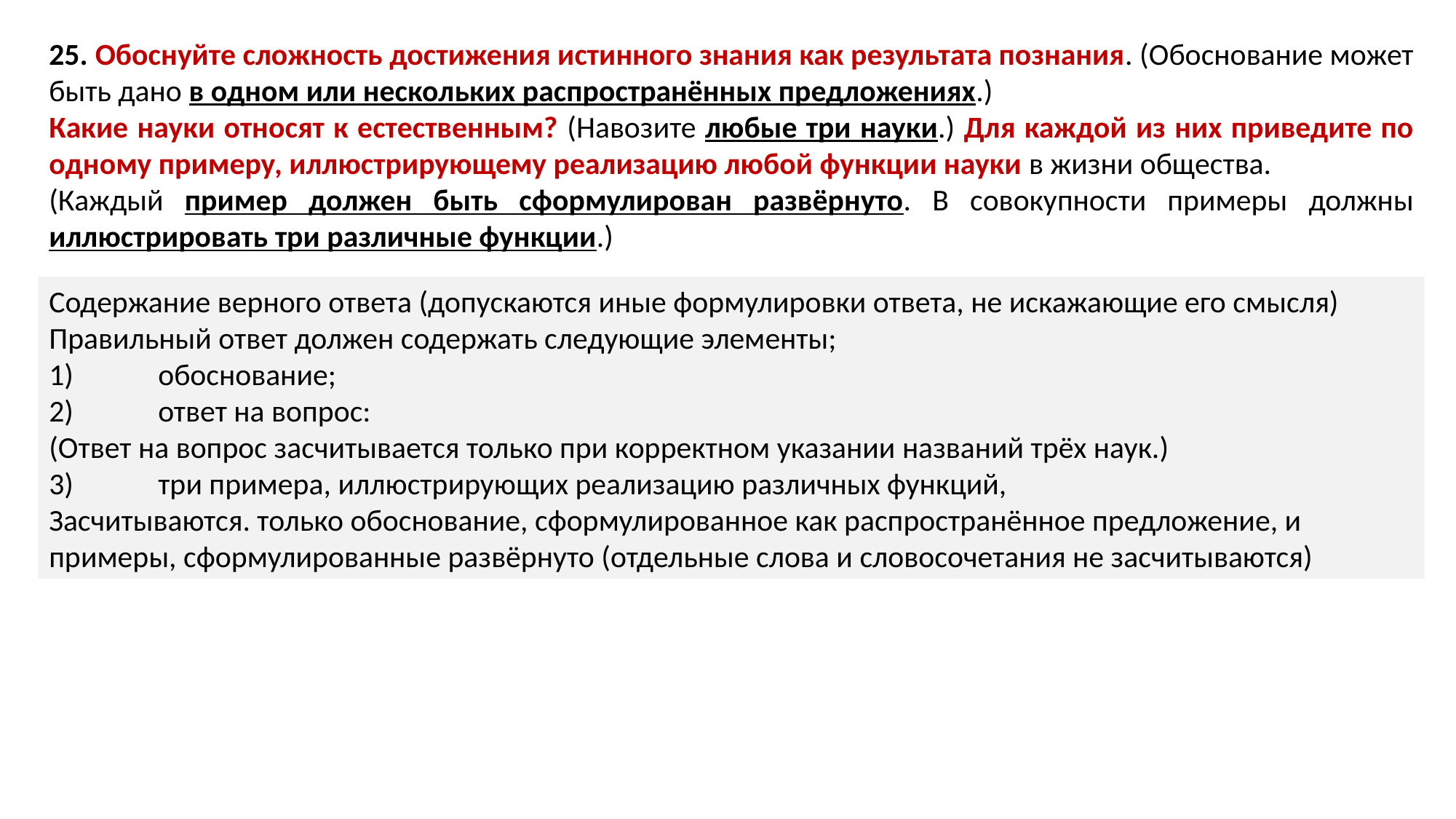

25. Обоснуйте сложность достижения истинного знания как результата познания. (Обоснование может быть дано в одном или нескольких распространённых предложениях.)
Какие науки относят к естественным? (Навозите любые три науки.) Для каждой из них приведите по одному примеру, иллюстрирующему реализацию любой функции науки в жизни общества.
(Каждый пример должен быть сформулирован развёрнуто. В совокупности примеры должны иллюстрировать три различные функции.)
Содержание верного ответа (допускаются иные формулировки ответа, не искажающие его смысля)
Правильный ответ должен содержать следующие элементы;
1)	обоснование;
2)	ответ на вопрос:
(Ответ на вопрос засчитывается только при корректном указании названий трёх наук.)
3)	три примера, иллюстрирующих реализацию различных функций,
Засчитываются. только обоснование, сформулированное как распространённое предложение, и примеры, сформулированные развёрнуто (отдельные слова и словосочетания не засчитываются)